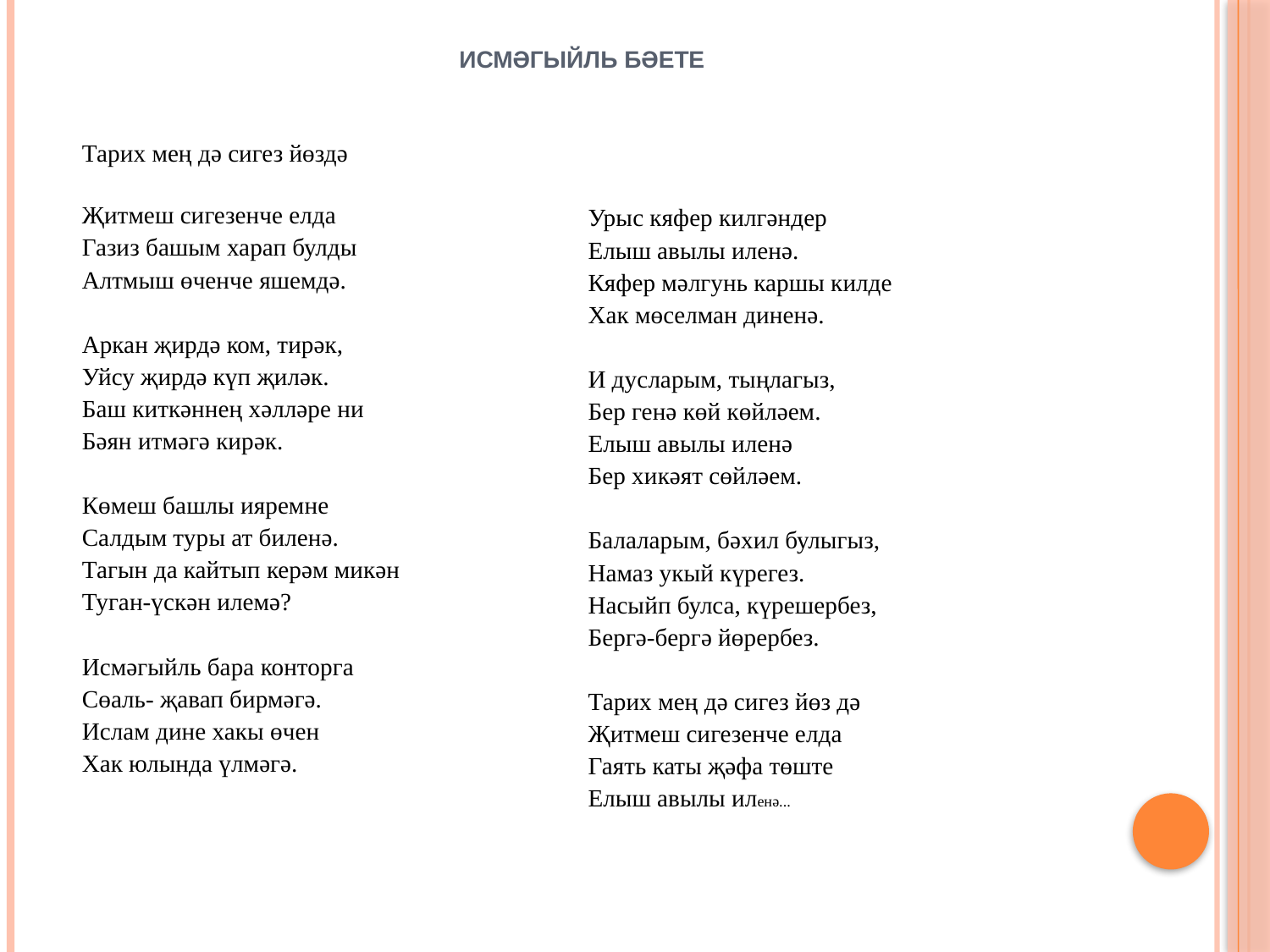

# Исмәгыйль бәете

Тарих мең дә сигез йөздә
Җитмеш сигезенче елда
Газиз башым харап булды
Алтмыш өченче яшемдә.

Аркан җирдә ком, тирәк,
Уйсу җирдә күп җиләк.
Баш киткәннең хәлләре ни
Бәян итмәгә кирәк.

Көмеш башлы ияремне
Салдым туры ат биленә.
Тагын да кайтып керәм микән
Туган-үскән илемә?

Исмәгыйль бара конторга
Сөаль- җавап бирмәгә.
Ислам дине хакы өчен
Хак юлында үлмәгә.

Урыс кяфер килгәндер
Елыш авылы иленә.
Кяфер мәлгунь каршы килде
Хак мөселман диненә.

И дусларым, тыңлагыз,
Бер генә көй көйләем.
Елыш авылы иленә
Бер хикәят сөйләем.

Балаларым, бәхил булыгыз,
Намаз укый күрегез.
Насыйп булса, күрешербез,
Бергә-бергә йөрербез.

Тарих мең дә сигез йөз дә
Җитмеш сигезенче елда
Гаять каты җәфа төште
Елыш авылы иленә...